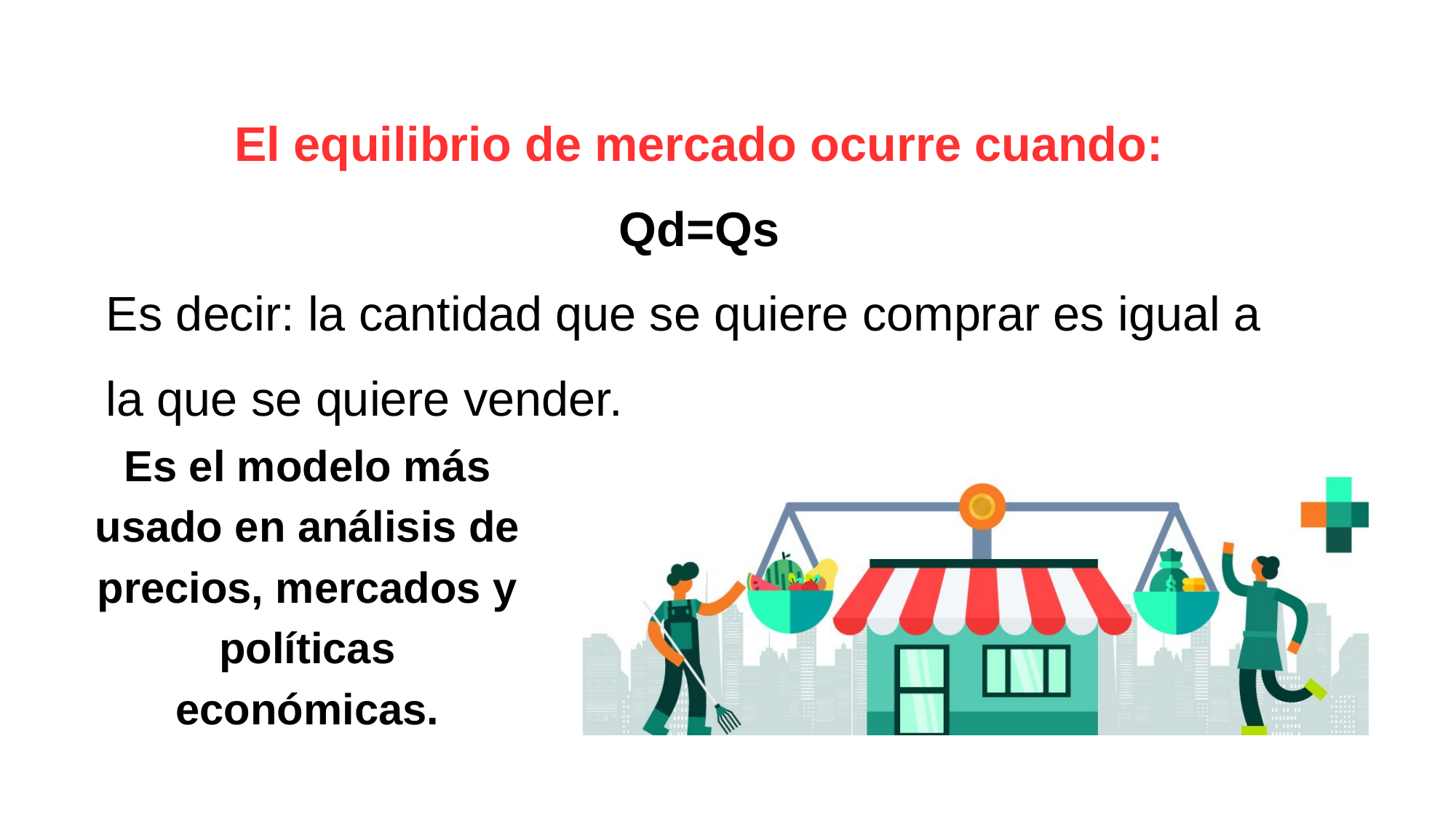

El equilibrio de mercado ocurre cuando:
Qd=Qs
Es decir: la cantidad que se quiere comprar es igual a la que se quiere vender.
Es el modelo más usado en análisis de precios, mercados y políticas económicas.